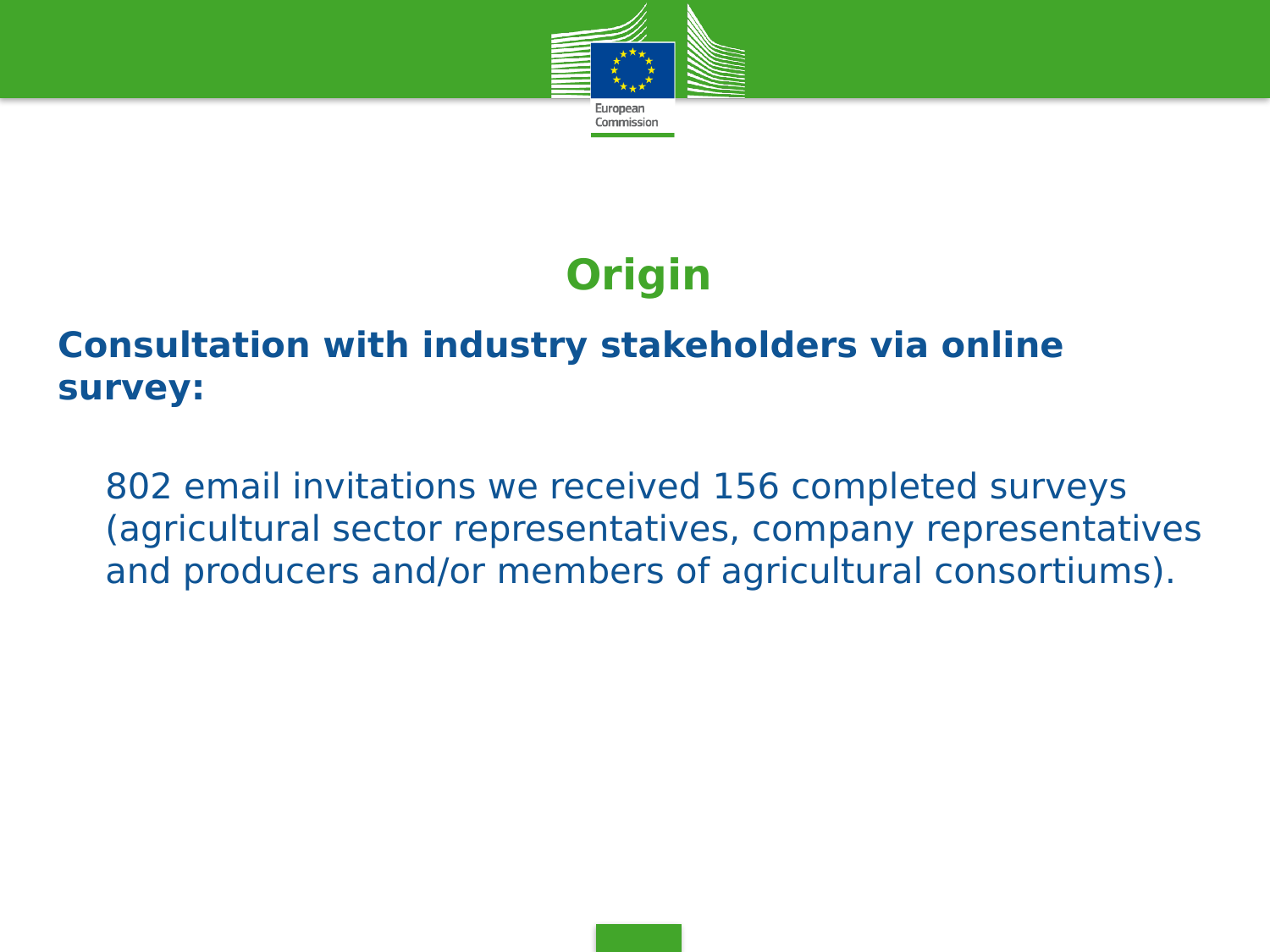

# Origin
Consultation with industry stakeholders via online survey:

	802 email invitations we received 156 completed surveys (agricultural sector representatives, company representatives  and producers and/or members of agricultural consortiums).

11